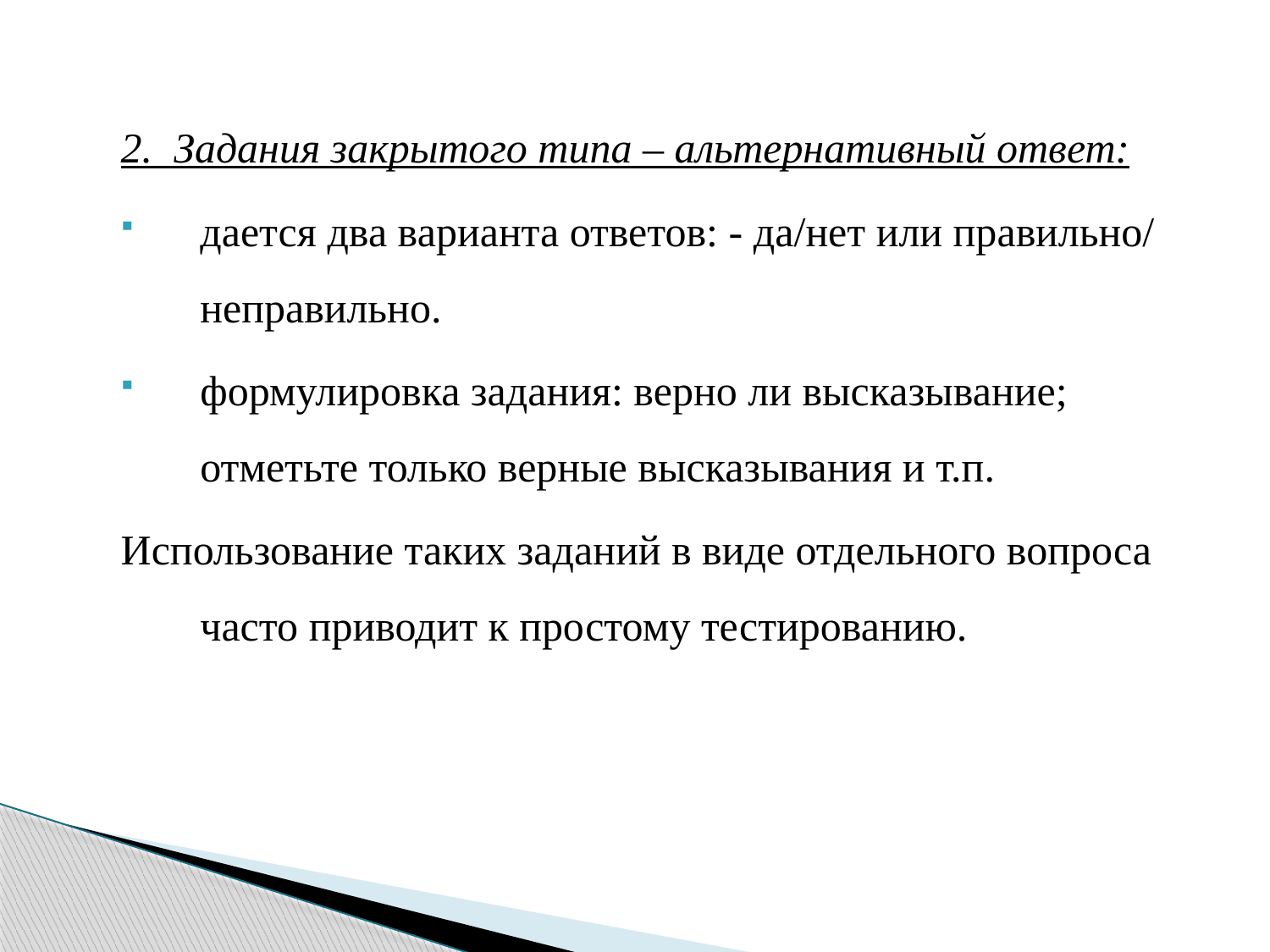

2.  Задания закрытого типа – альтернативный ответ:
дается два варианта ответов: - да/нет или правильно/ неправильно.
формулировка задания: верно ли высказывание; отметьте только верные высказывания и т.п.
Использование таких заданий в виде отдельного вопроса часто приводит к простому тестированию.